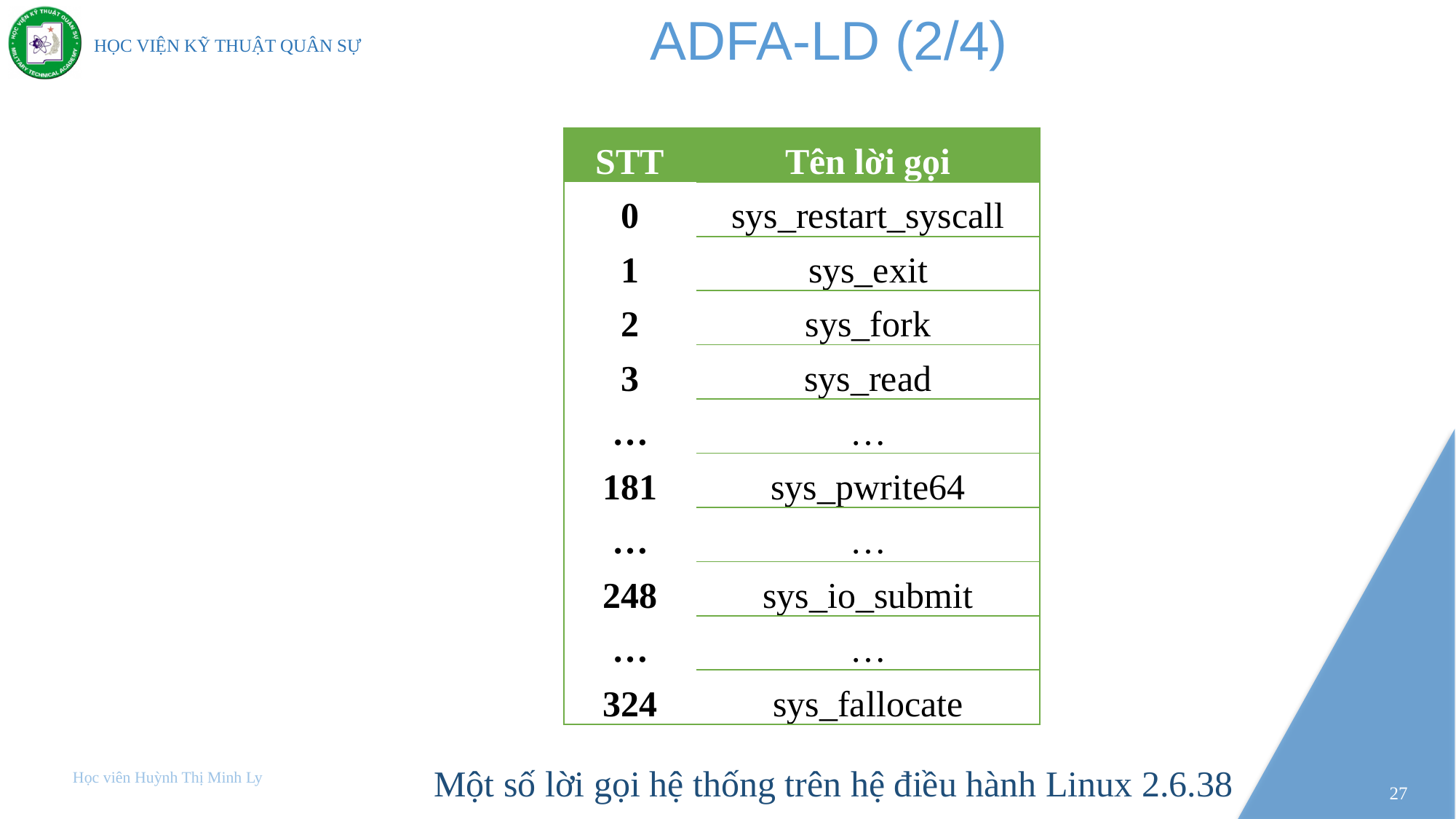

# ADFA-LD (2/4)
| STT | Tên lời gọi |
| --- | --- |
| 0 | sys\_restart\_syscall |
| 1 | sys\_exit |
| 2 | sys\_fork |
| 3 | sys\_read |
| … | … |
| 181 | sys\_pwrite64 |
| … | … |
| 248 | sys\_io\_submit |
| … | … |
| 324 | sys\_fallocate |
Học viên Huỳnh Thị Minh Ly
Một số lời gọi hệ thống trên hệ điều hành Linux 2.6.38
27